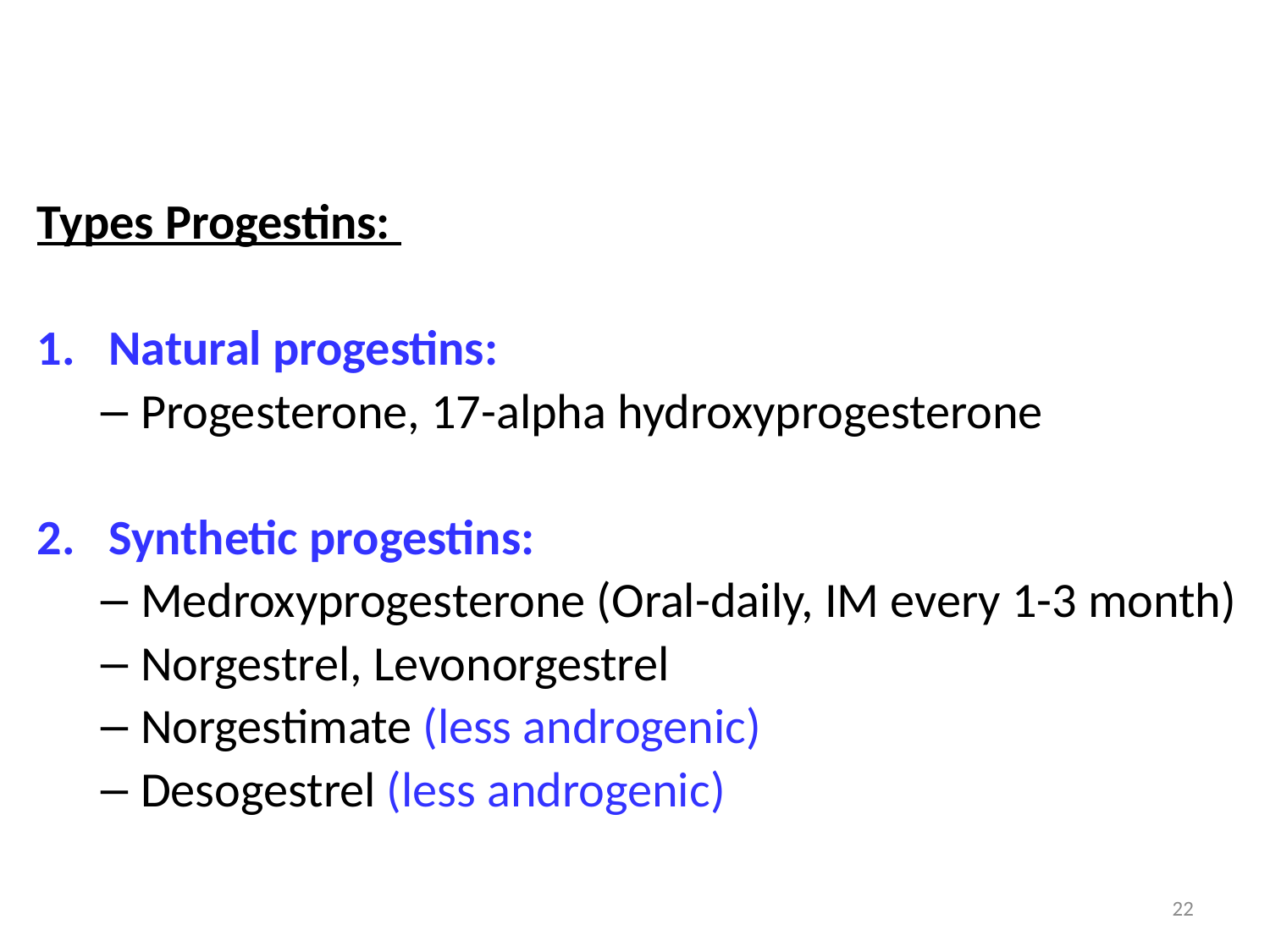

Types Progestins:

Natural progestins:
Progesterone, 17-alpha hydroxyprogesterone

Synthetic progestins:
Medroxyprogesterone (Oral-daily, IM every 1-3 month)
Norgestrel, Levonorgestrel
Norgestimate (less androgenic)
Desogestrel (less androgenic)
22